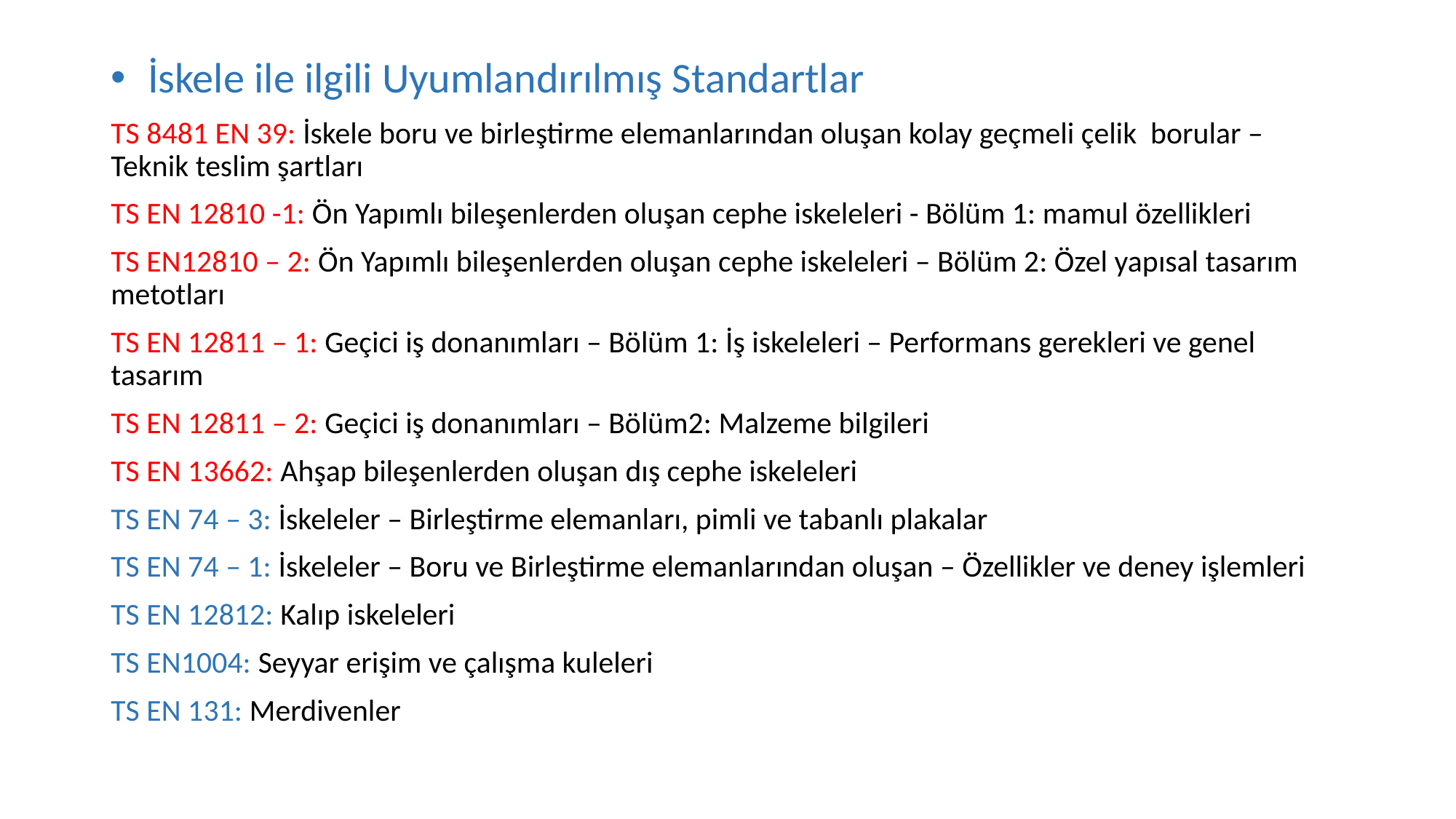

İskele ile ilgili Uyumlandırılmış Standartlar
TS 8481 EN 39: İskele boru ve birleştirme elemanlarından oluşan kolay geçmeli çelik  borular – Teknik teslim şartları
TS EN 12810 -1: Ön Yapımlı bileşenlerden oluşan cephe iskeleleri - Bölüm 1: mamul özellikleri
TS EN12810 – 2: Ön Yapımlı bileşenlerden oluşan cephe iskeleleri – Bölüm 2: Özel yapısal tasarım metotları
TS EN 12811 – 1: Geçici iş donanımları – Bölüm 1: İş iskeleleri – Performans gerekleri ve genel tasarım
TS EN 12811 – 2: Geçici iş donanımları – Bölüm2: Malzeme bilgileri
TS EN 13662: Ahşap bileşenlerden oluşan dış cephe iskeleleri
TS EN 74 – 3: İskeleler – Birleştirme elemanları, pimli ve tabanlı plakalar
TS EN 74 – 1: İskeleler – Boru ve Birleştirme elemanlarından oluşan – Özellikler ve deney işlemleri
TS EN 12812: Kalıp iskeleleri
TS EN1004: Seyyar erişim ve çalışma kuleleri
TS EN 131: Merdivenler